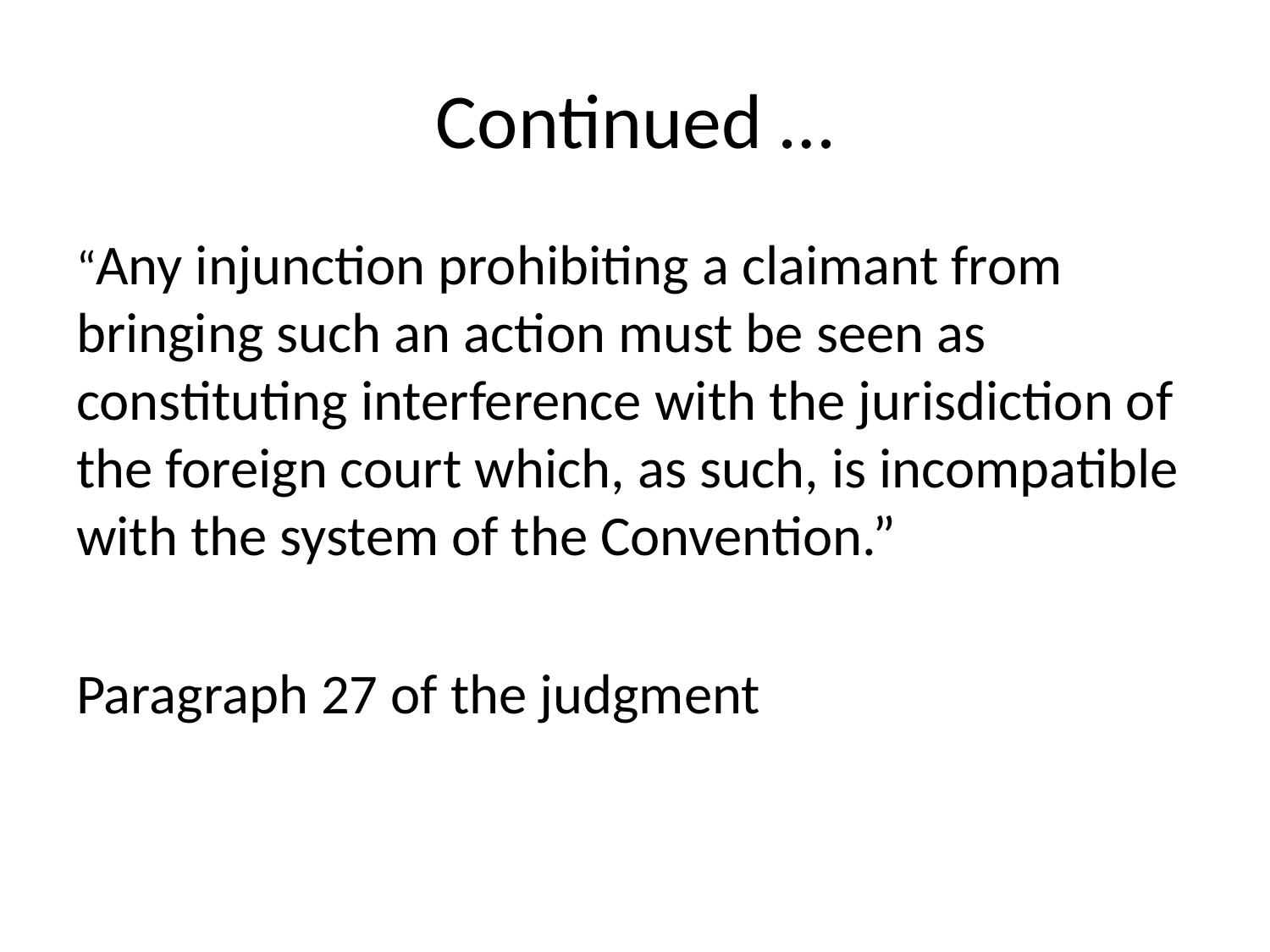

# Continued …
“Any injunction prohibiting a claimant from bringing such an action must be seen as constituting interference with the jurisdiction of the foreign court which, as such, is incompatible with the system of the Convention.”

Paragraph 27 of the judgment